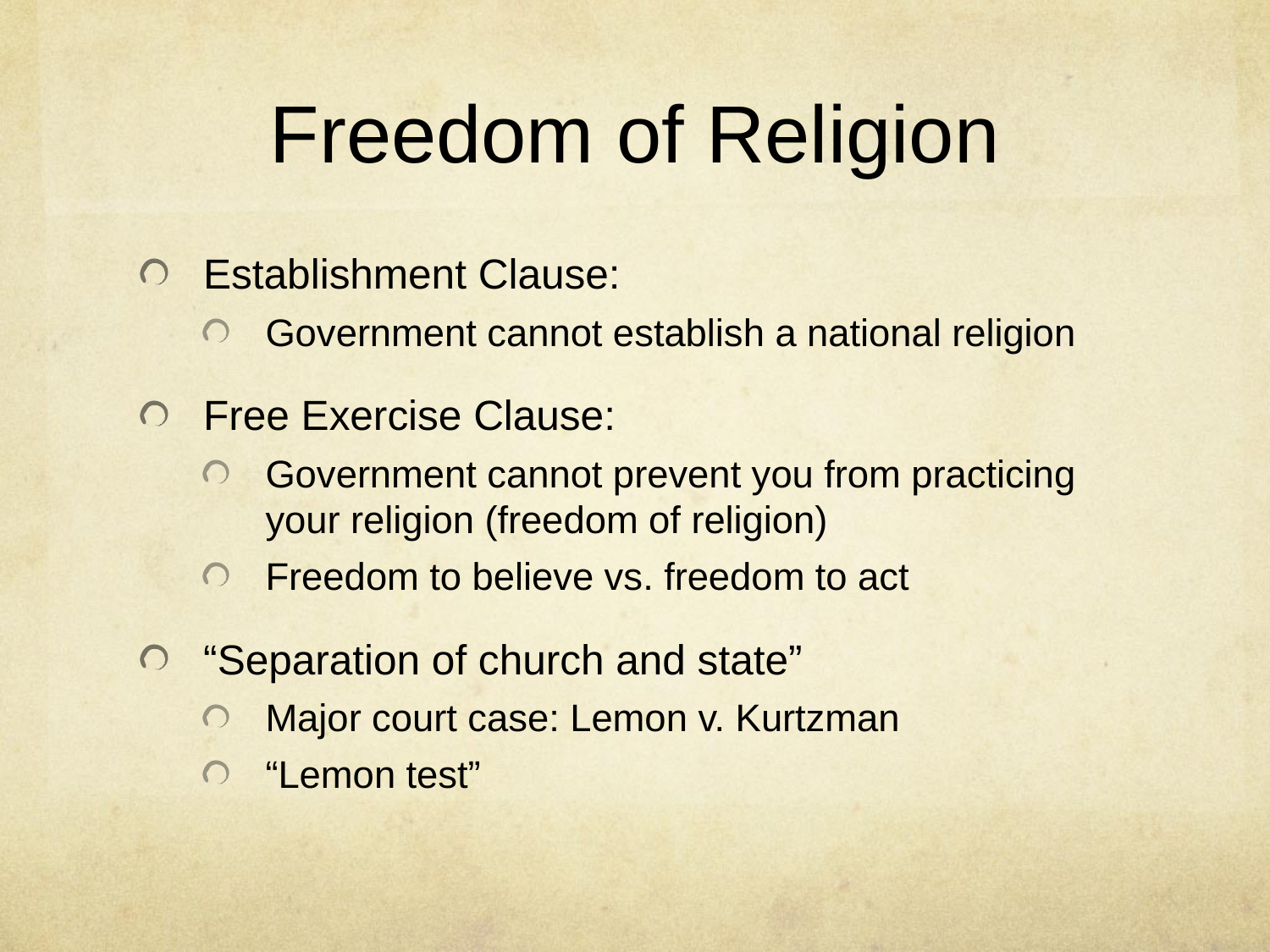

# Freedom of Religion
Establishment Clause:
Government cannot establish a national religion
Free Exercise Clause:
Government cannot prevent you from practicing your religion (freedom of religion)
Freedom to believe vs. freedom to act
“Separation of church and state”
Major court case: Lemon v. Kurtzman
“Lemon test”